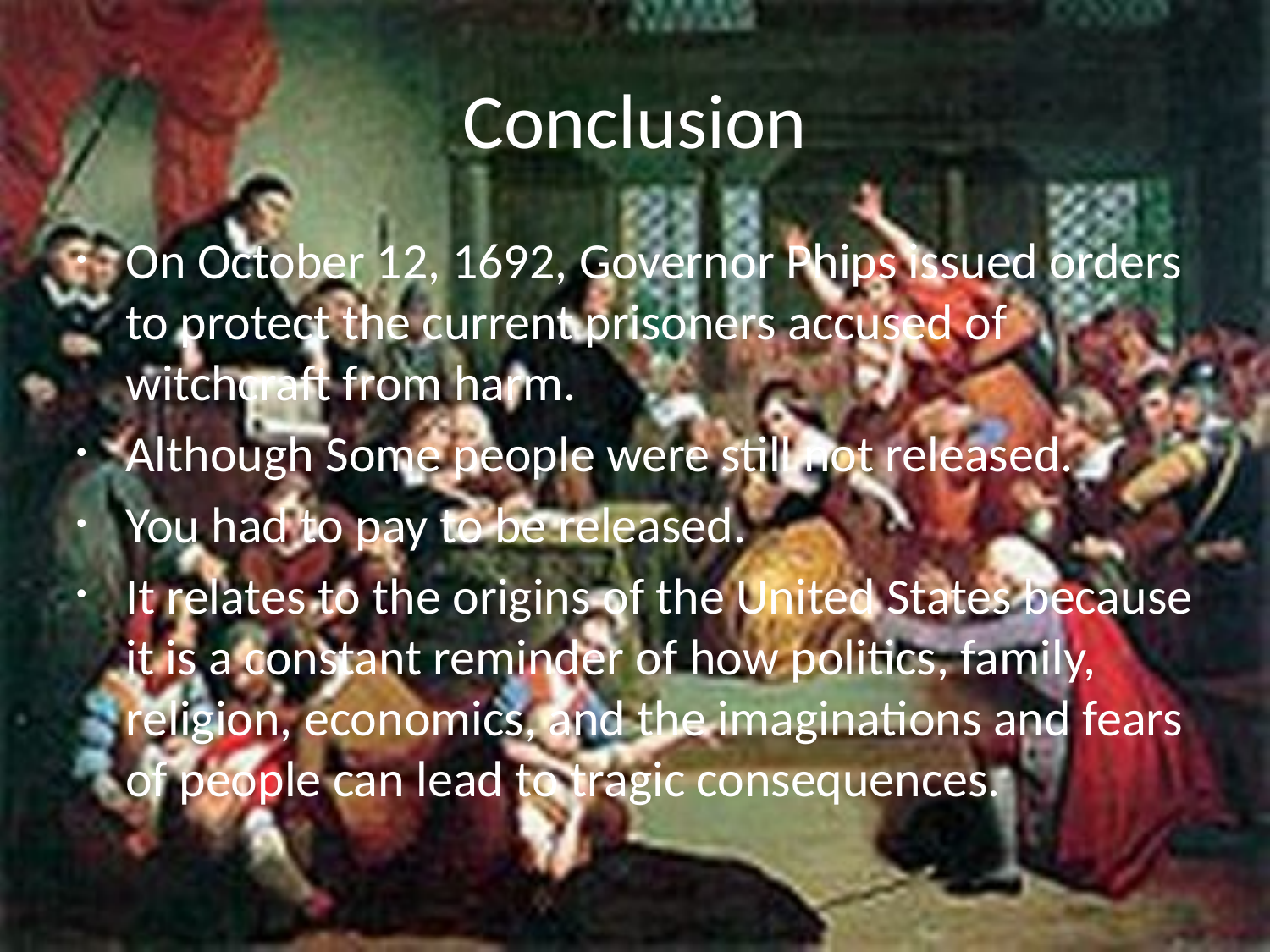

# Conclusion
On October 12, 1692, Governor Phips issued orders to protect the current prisoners accused of witchcraft from harm.
Although Some people were still not released.
You had to pay to be released.
It relates to the origins of the United States because it is a constant reminder of how politics, family, religion, economics, and the imaginations and fears of people can lead to tragic consequences.